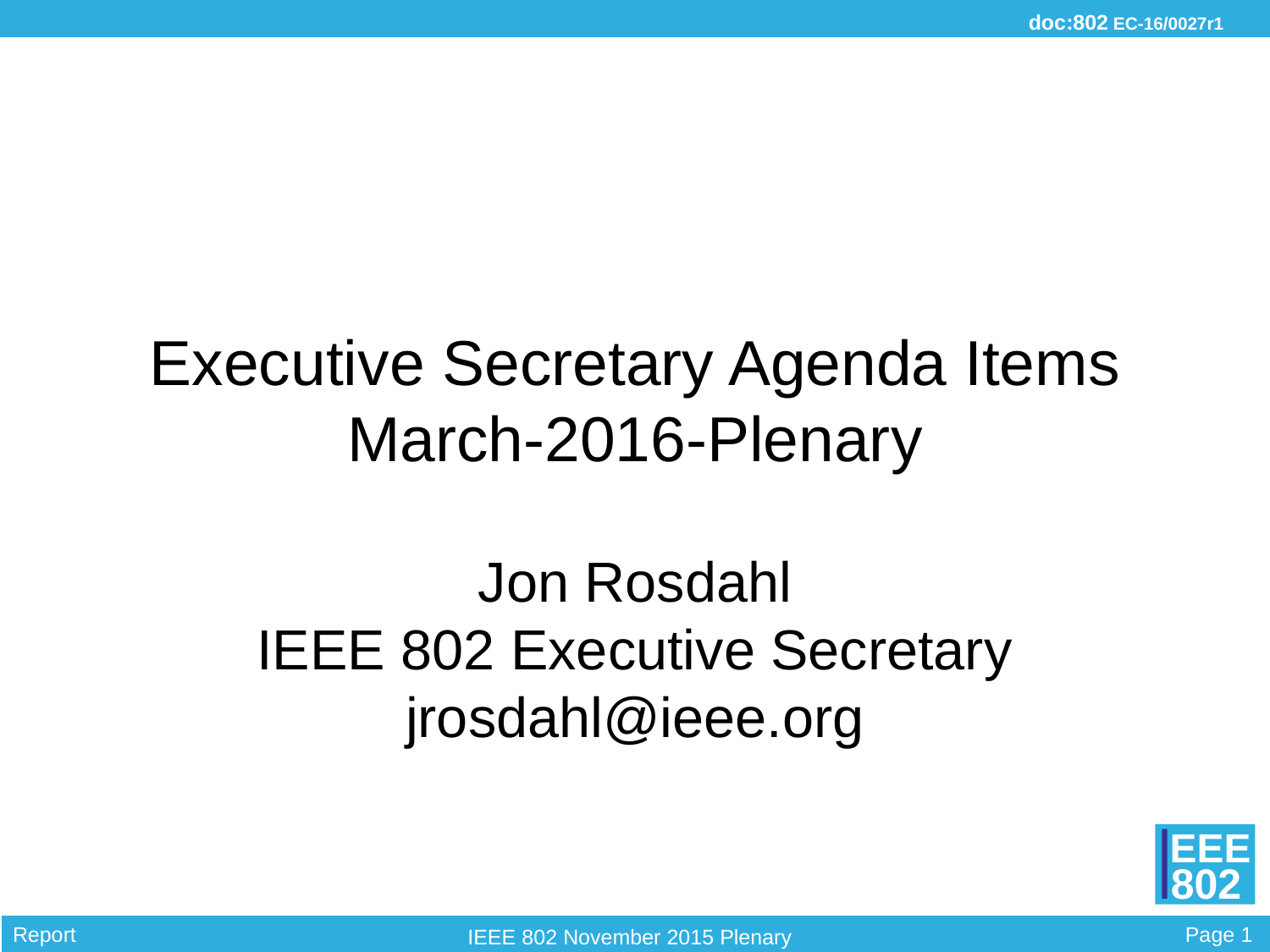

# Executive Secretary Agenda Items March-2016-Plenary
Jon Rosdahl
IEEE 802 Executive Secretary
jrosdahl@ieee.org